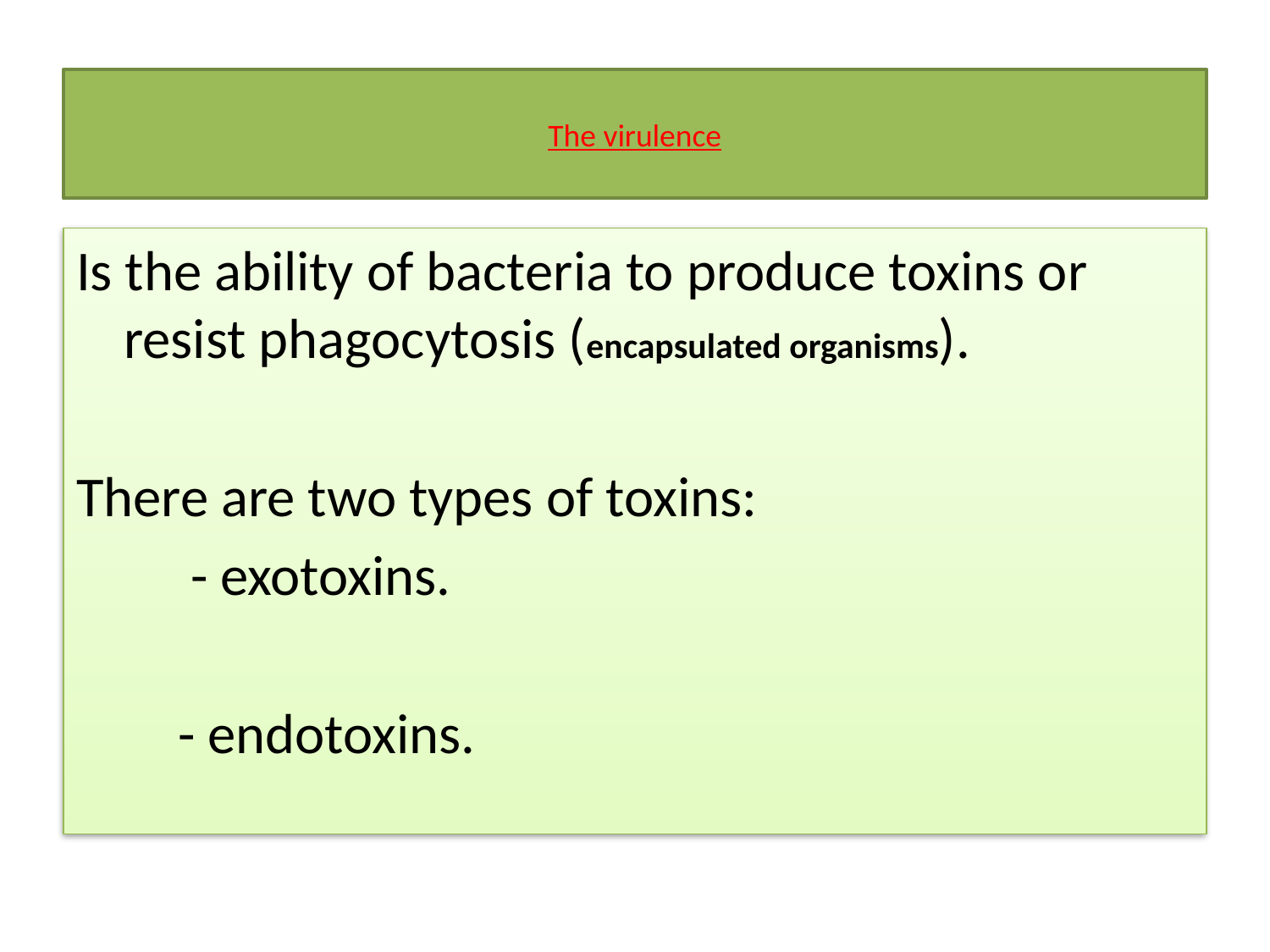

# The virulence
Is the ability of bacteria to produce toxins or resist phagocytosis (encapsulated organisms).

There are two types of toxins:
         - exotoxins.

        - endotoxins.